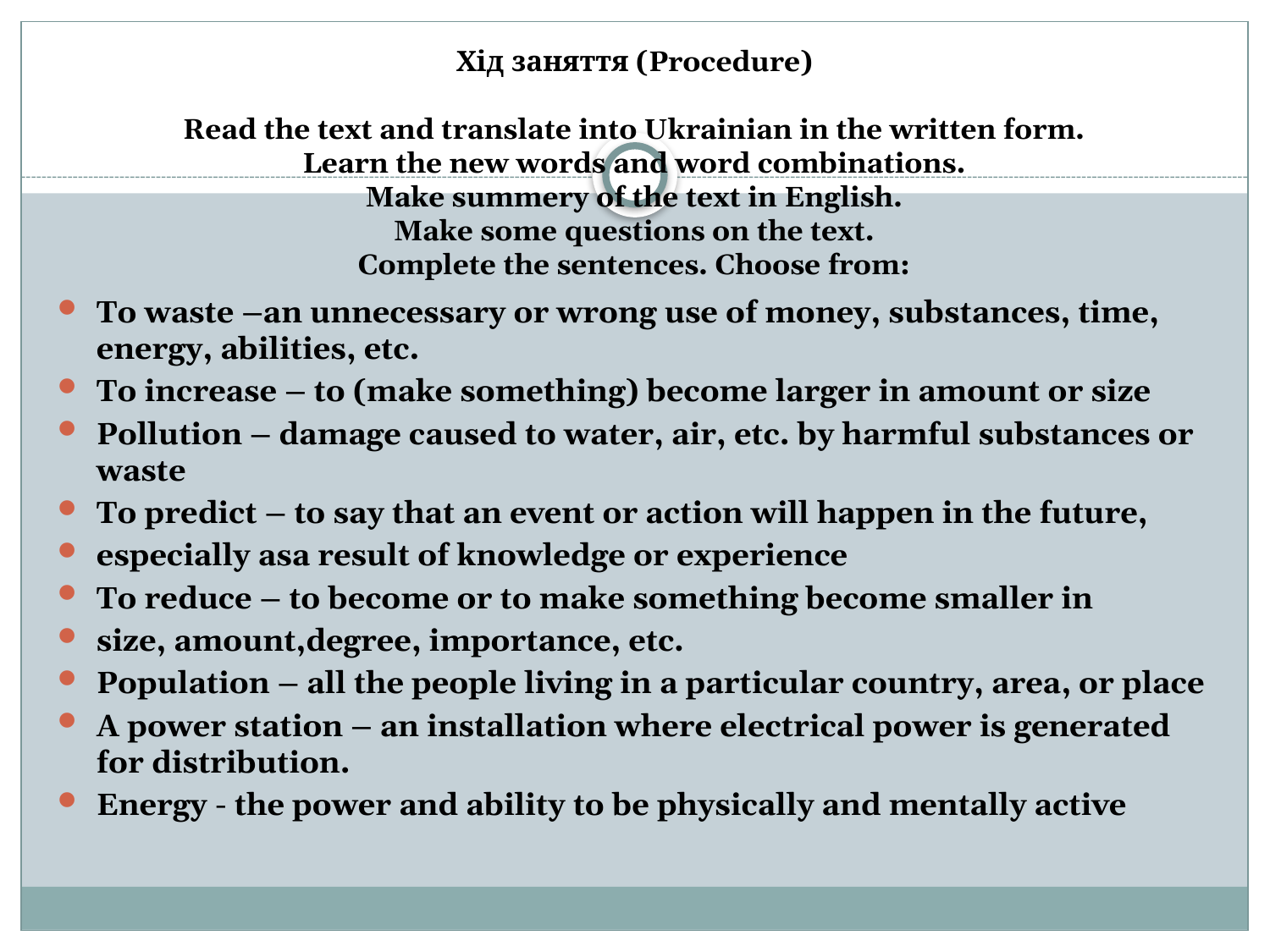

# Хід заняття (Procedure)   Read the text and translate into Ukrainian in the written form. Learn the new words and word combinations. Make summery of the text in English. Make some questions on the text. Complete the sentences. Choose from:
To waste –an unnecessary or wrong use of money, substances, time, energy, abilities, etc.
To increase – to (make something) become larger in amount or size
Pollution – damage caused to water, air, etc. by harmful substances or waste
To predict – to say that an event or action will happen in the future,
especially asa result of knowledge or experience
To reduce – to become or to make something become smaller in
size, amount,degree, importance, etc.
Population – all the people living in a particular country, area, or place
A power station – an installation where electrical power is generated for distribution.
Energy - the power and ability to be physically and mentally active